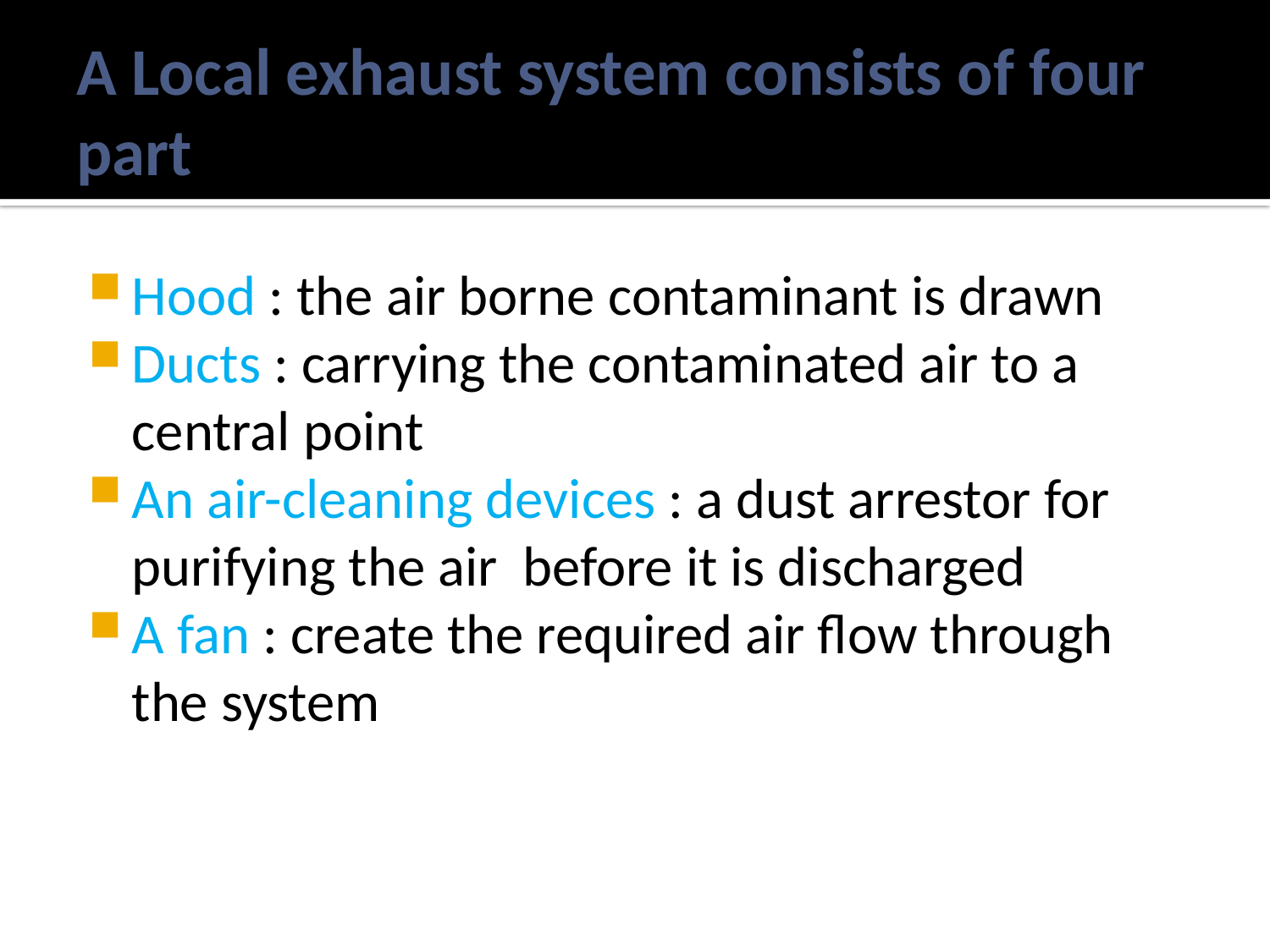

# A Local exhaust system consists of four part
Hood : the air borne contaminant is drawn
Ducts : carrying the contaminated air to a central point
An air-cleaning devices : a dust arrestor for purifying the air  before it is discharged
A fan : create the required air flow through the system